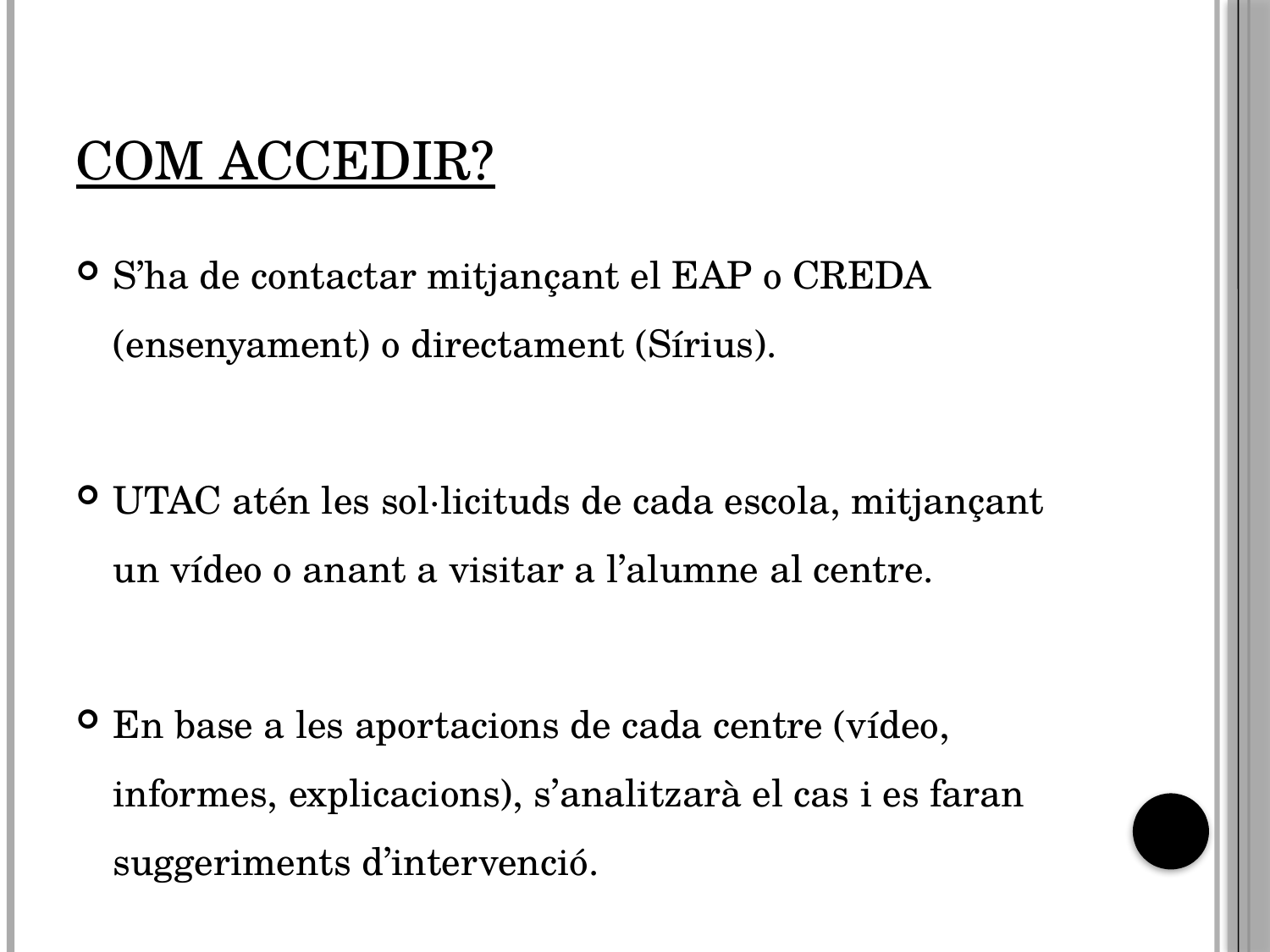

# com accedir?
S’ha de contactar mitjançant el EAP o CREDA (ensenyament) o directament (Sírius).

UTAC atén les sol·licituds de cada escola, mitjançant un vídeo o anant a visitar a l’alumne al centre.

En base a les aportacions de cada centre (vídeo, informes, explicacions), s’analitzarà el cas i es faran suggeriments d’intervenció.